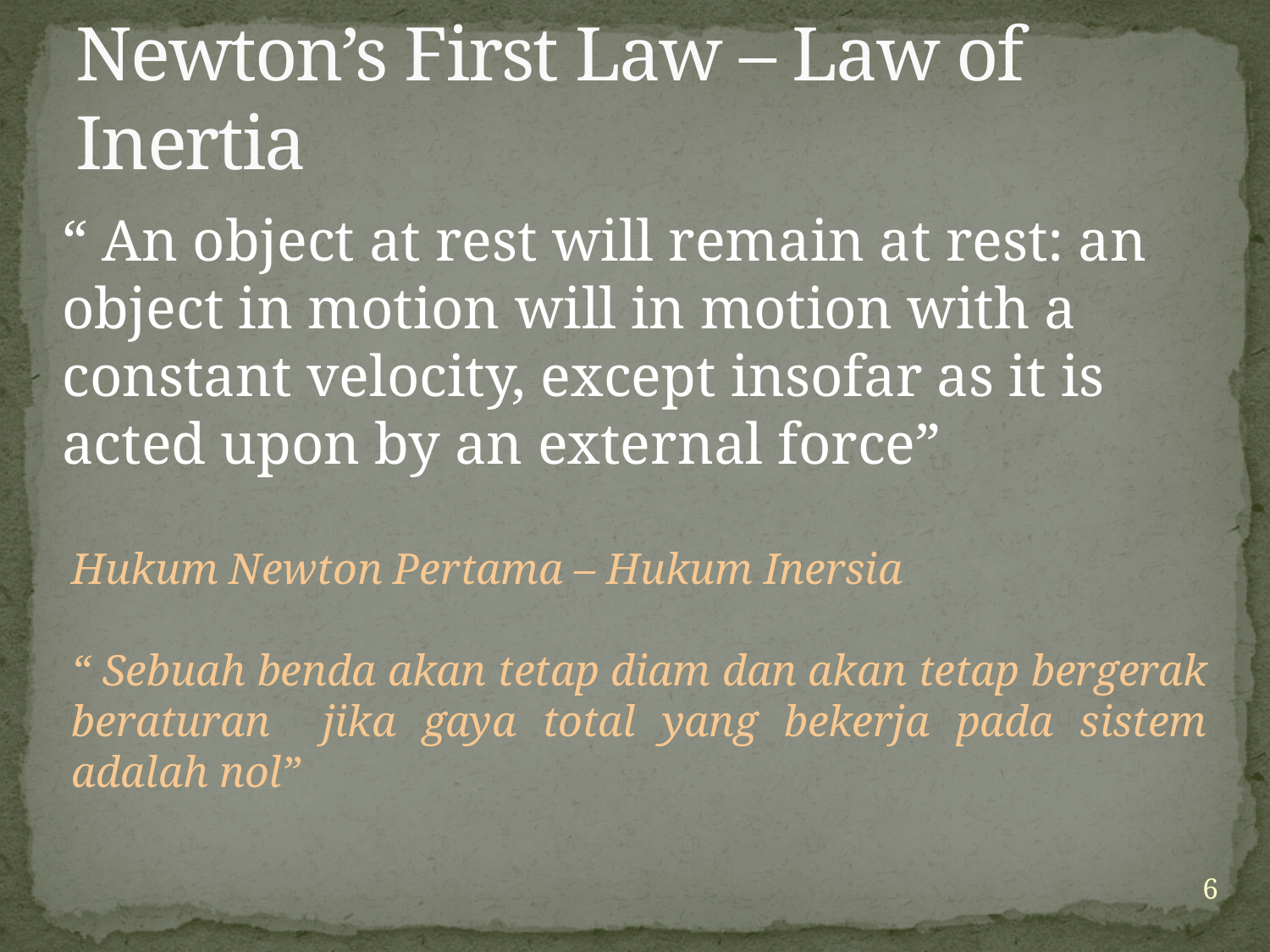

# Newton’s First Law – Law of Inertia
“ An object at rest will remain at rest: an object in motion will in motion with a constant velocity, except insofar as it is acted upon by an external force”
Hukum Newton Pertama – Hukum Inersia

“ Sebuah benda akan tetap diam dan akan tetap bergerak beraturan  jika gaya total yang bekerja pada sistem adalah nol”
6